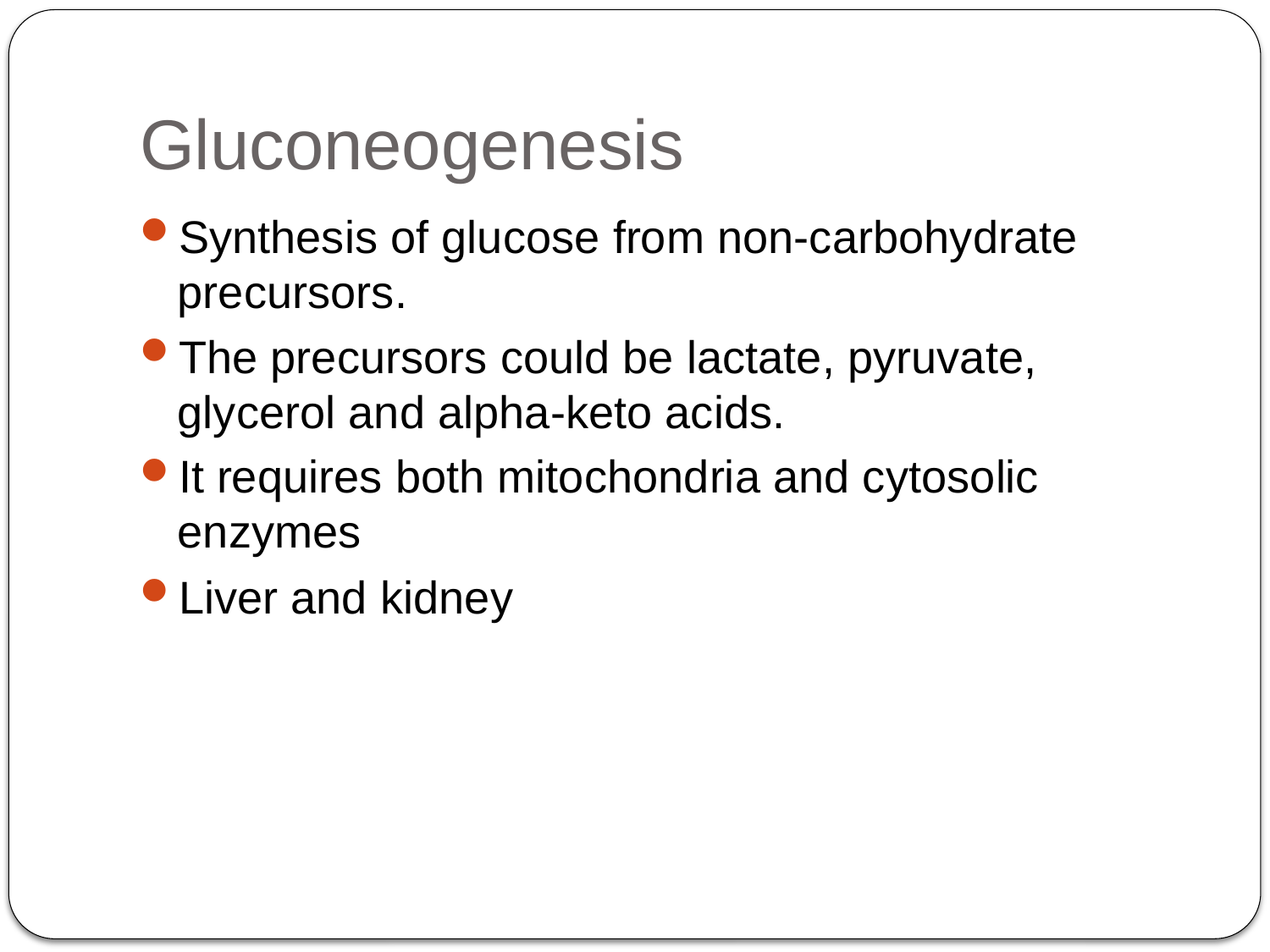

# Gluconeogenesis
Synthesis of glucose from non-carbohydrate precursors.
The precursors could be lactate, pyruvate, glycerol and alpha-keto acids.
It requires both mitochondria and cytosolic enzymes
Liver and kidney